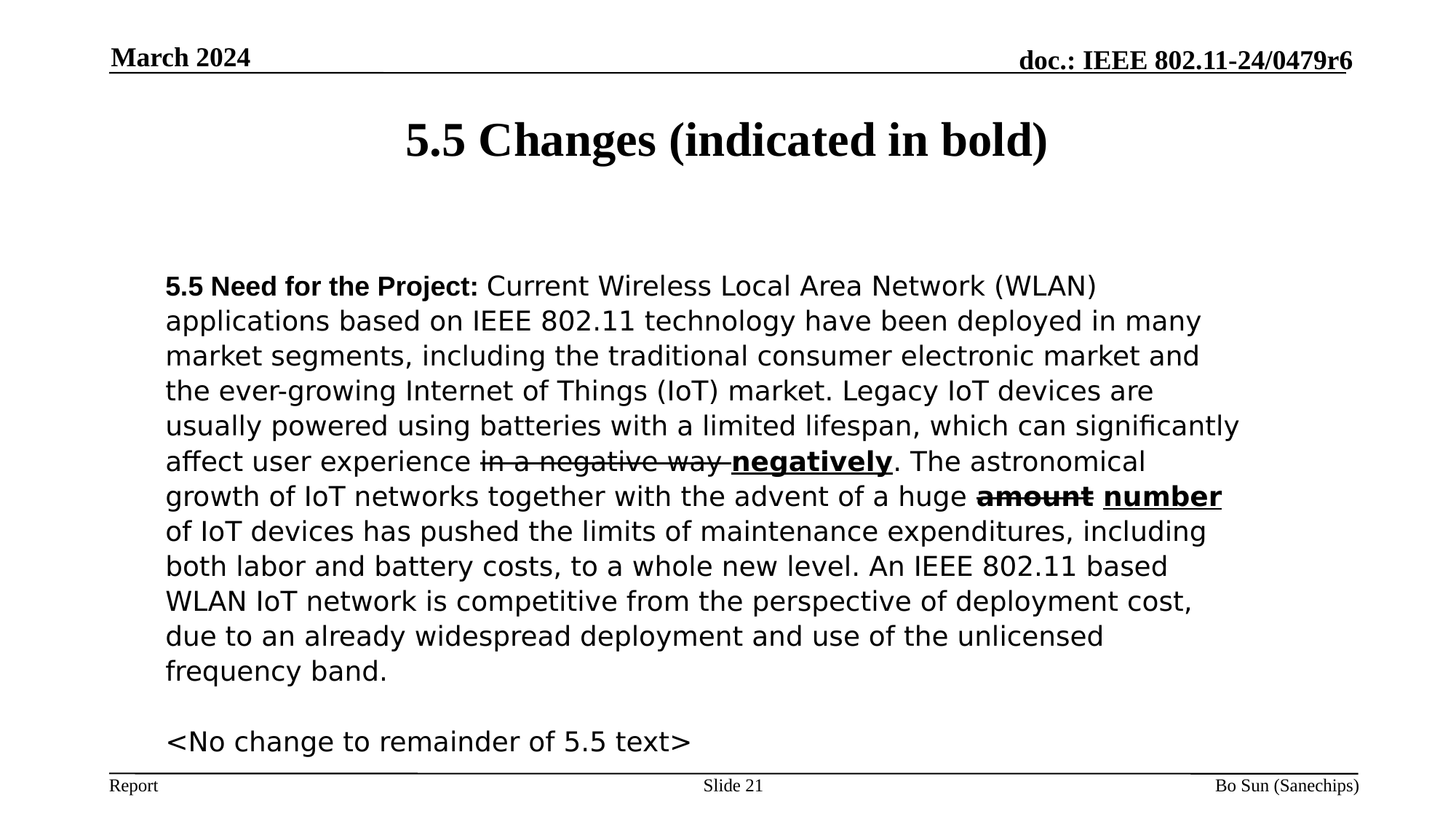

March 2024
5.5 Changes (indicated in bold)
5.5 Need for the Project: Current Wireless Local Area Network (WLAN) applications based on IEEE 802.11 technology have been deployed in many market segments, including the traditional consumer electronic market and the ever-growing Internet of Things (IoT) market. Legacy IoT devices are usually powered using batteries with a limited lifespan, which can significantly affect user experience in a negative way negatively. The astronomical growth of IoT networks together with the advent of a huge amount number of IoT devices has pushed the limits of maintenance expenditures, including both labor and battery costs, to a whole new level. An IEEE 802.11 based WLAN IoT network is competitive from the perspective of deployment cost, due to an already widespread deployment and use of the unlicensed frequency band.

<No change to remainder of 5.5 text>
Slide 21
Bo Sun (Sanechips)